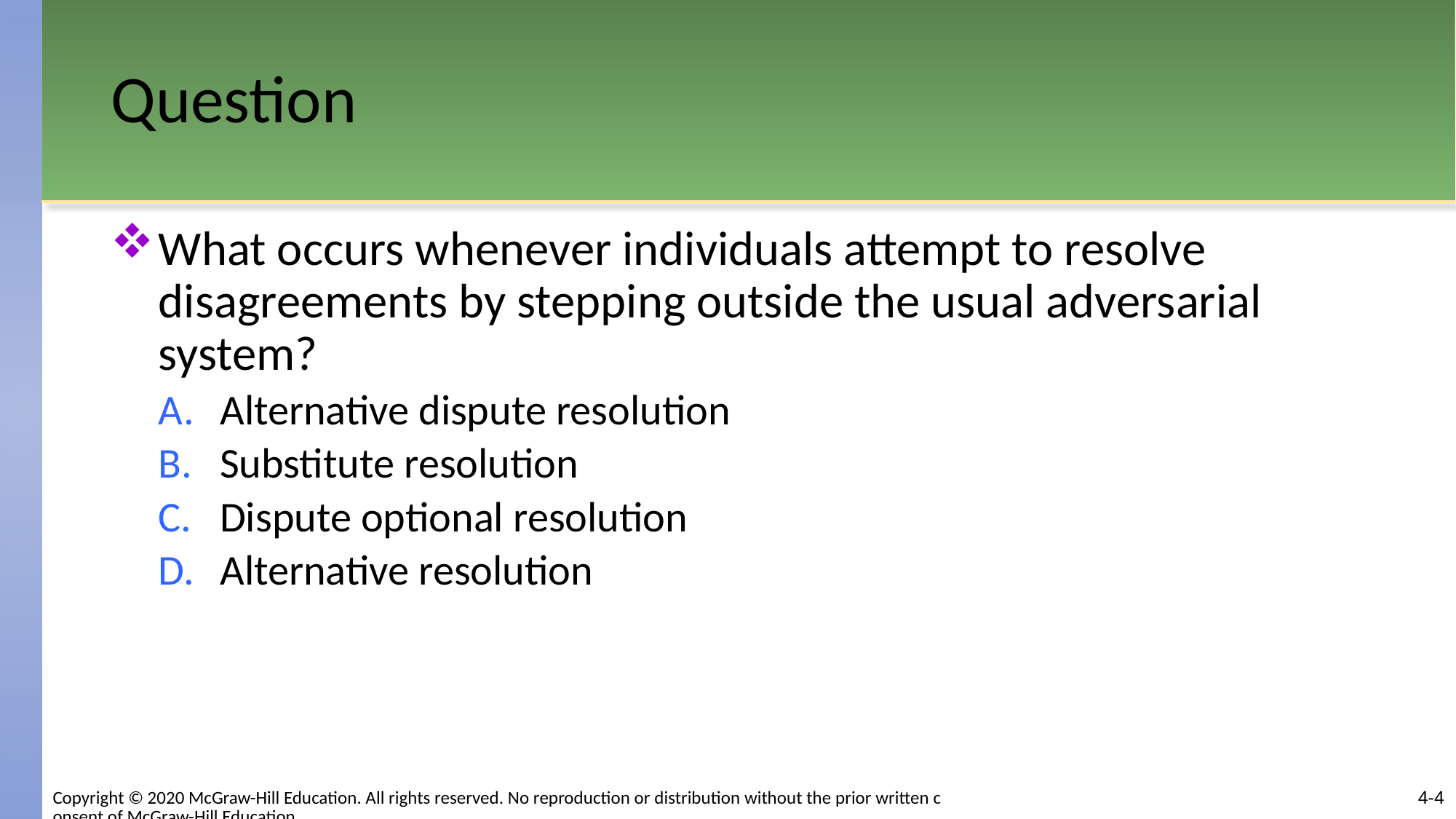

# Question
What occurs whenever individuals attempt to resolve disagreements by stepping outside the usual adversarial system?
Alternative dispute resolution
Substitute resolution
Dispute optional resolution
Alternative resolution
4-4
Copyright © 2020 McGraw-Hill Education. All rights reserved. No reproduction or distribution without the prior written consent of McGraw-Hill Education.